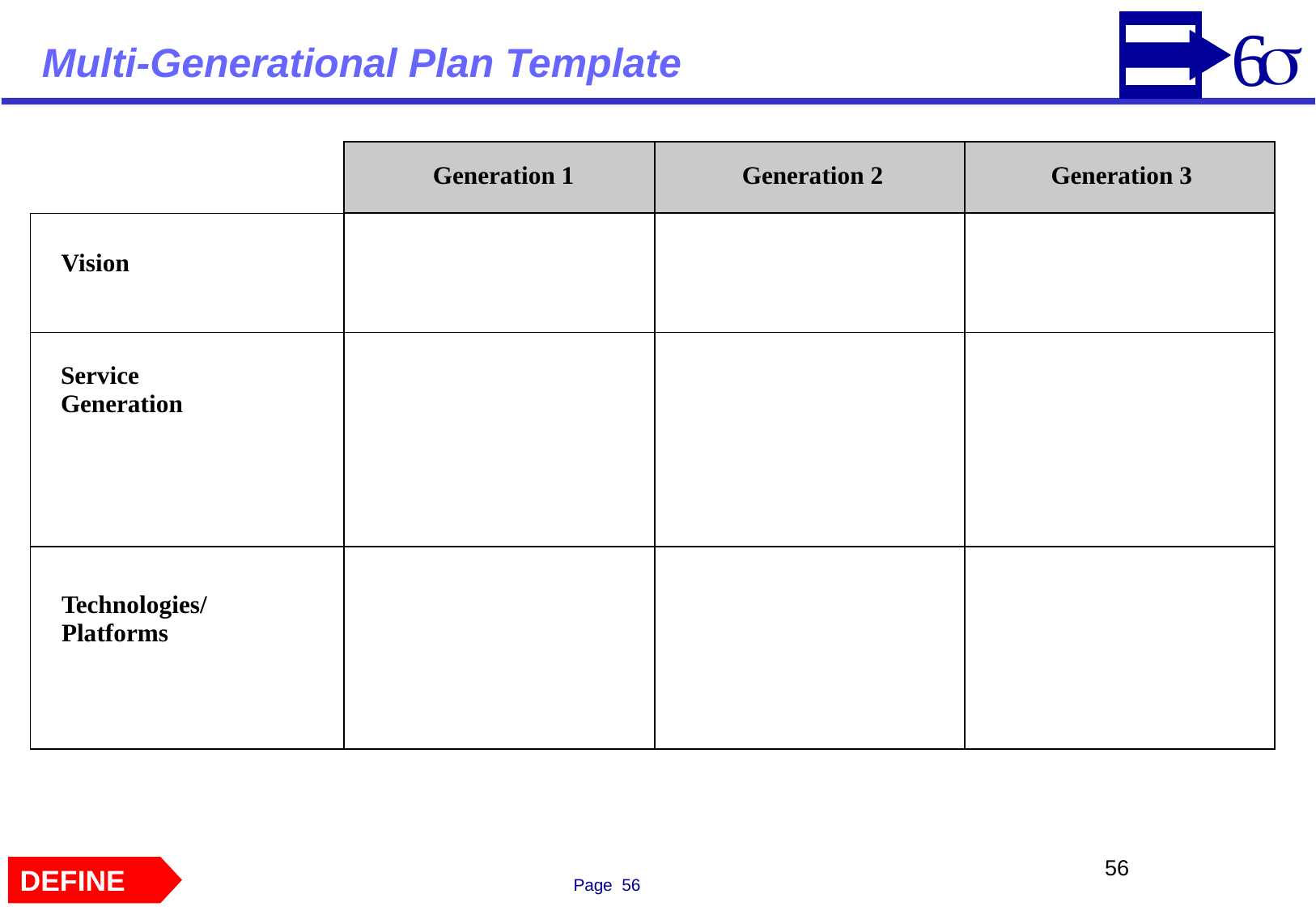

# Multi-Generational Plan Template

Generation 1
Generation 2
Generation 3

Vision

Service
Generation

Technologies/
Platforms
DEFINE